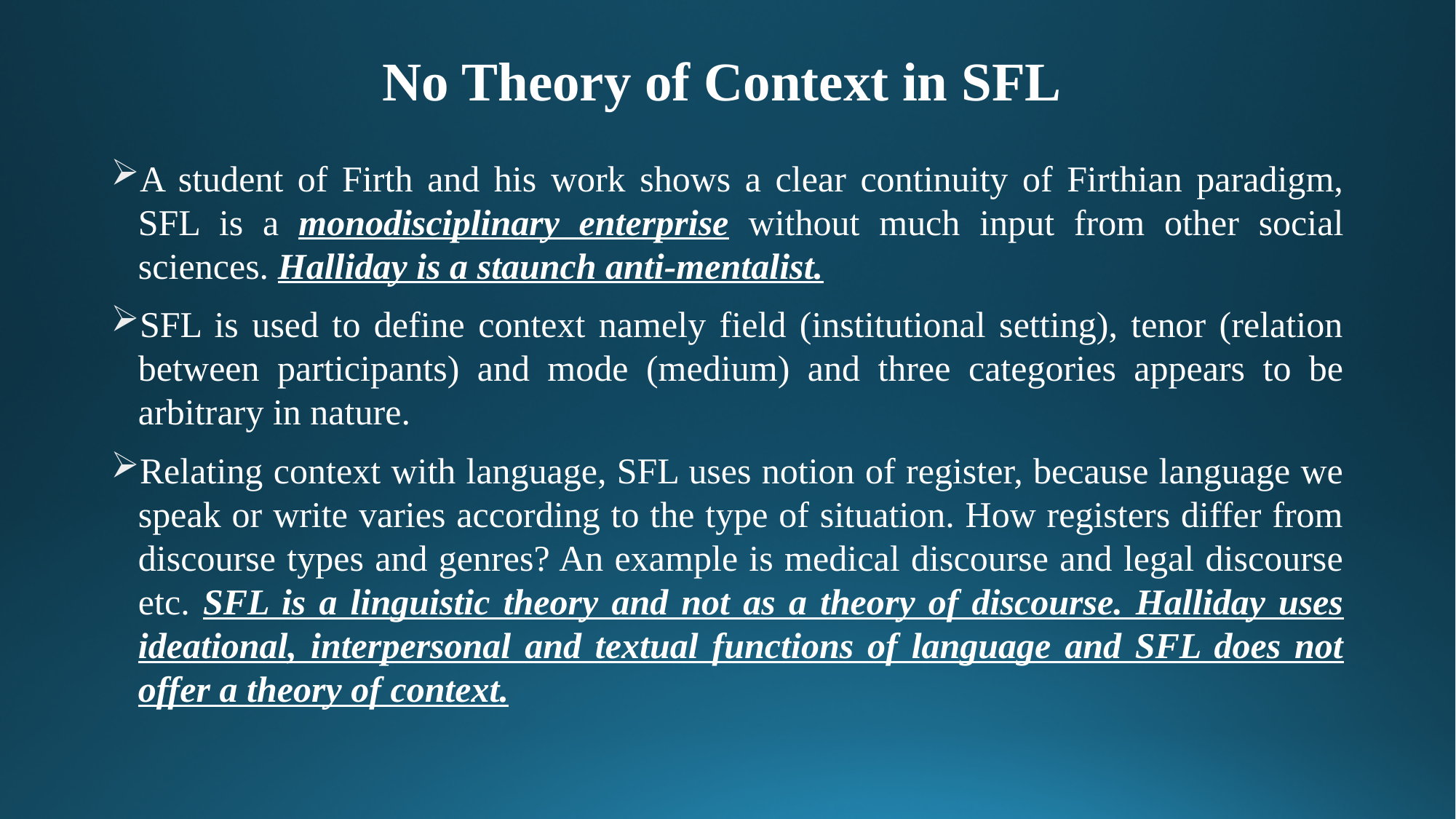

# No Theory of Context in SFL
A student of Firth and his work shows a clear continuity of Firthian paradigm, SFL is a monodisciplinary enterprise without much input from other social sciences. Halliday is a staunch anti-mentalist.
SFL is used to define context namely field (institutional setting), tenor (relation between participants) and mode (medium) and three categories appears to be arbitrary in nature.
Relating context with language, SFL uses notion of register, because language we speak or write varies according to the type of situation. How registers differ from discourse types and genres? An example is medical discourse and legal discourse etc. SFL is a linguistic theory and not as a theory of discourse. Halliday uses ideational, interpersonal and textual functions of language and SFL does not offer a theory of context.